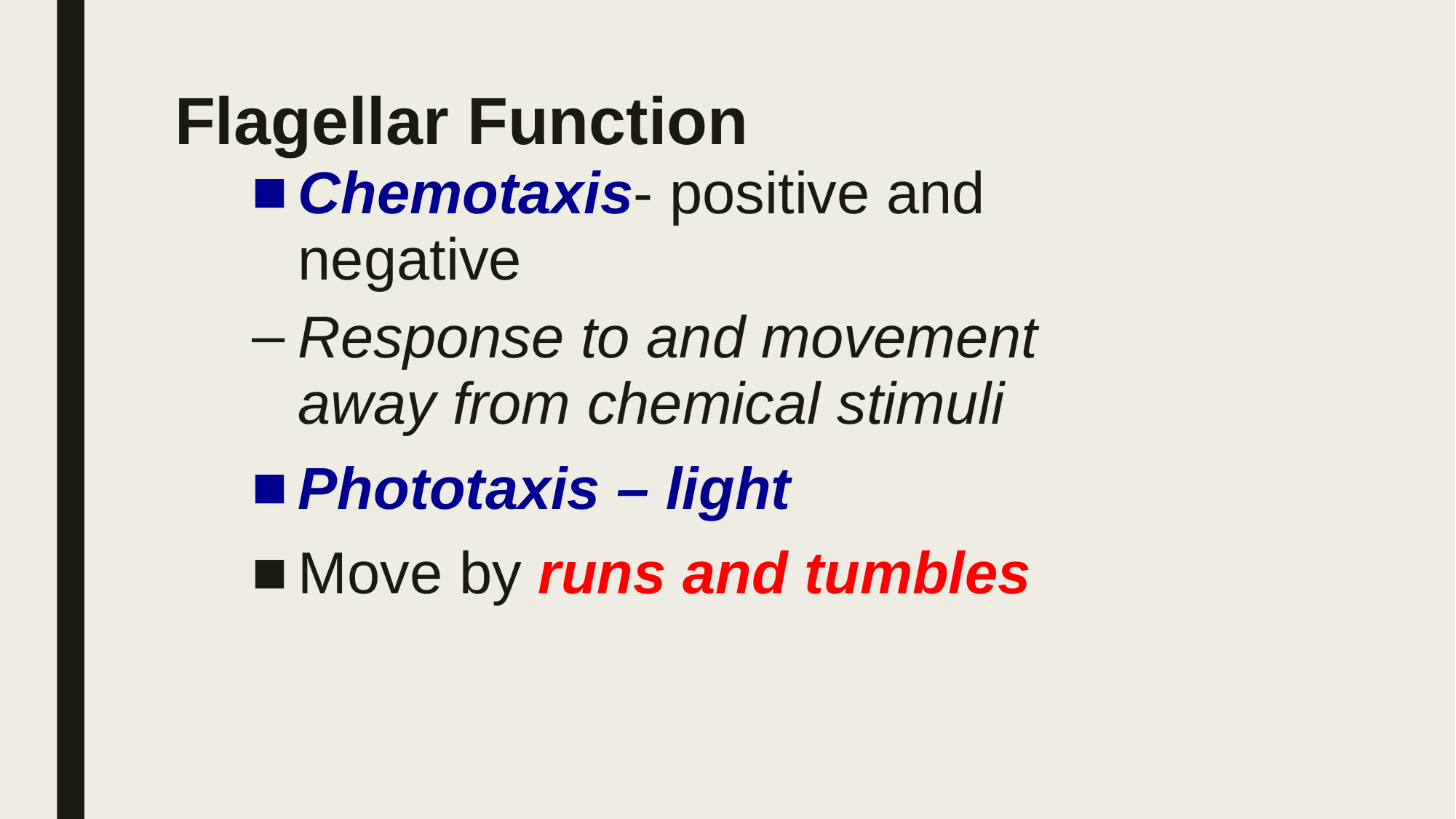

# Flagellar Function
Chemotaxis- positive and negative
Response to and movement away from chemical stimuli
Phototaxis – light
Move by runs and tumbles